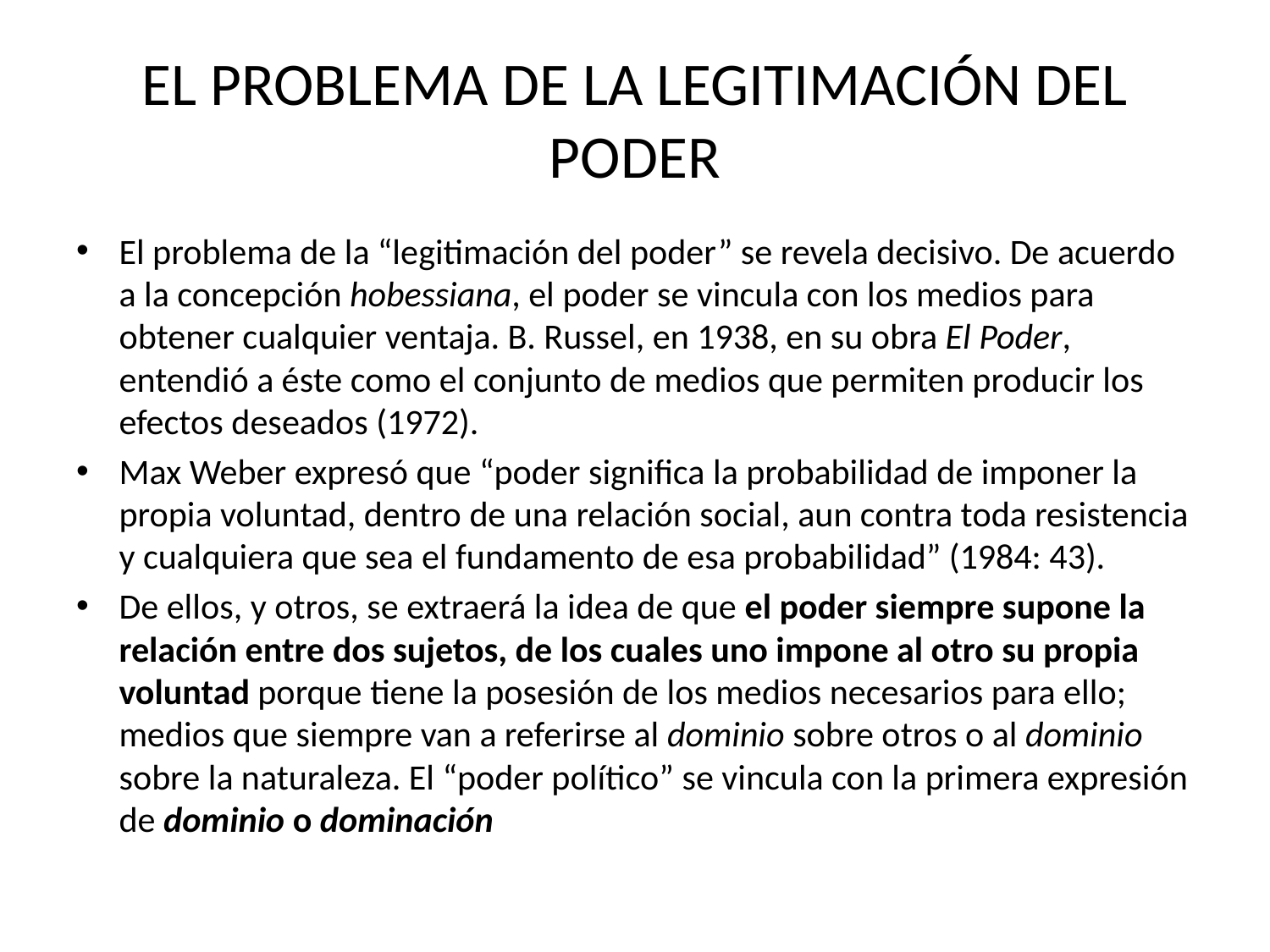

# EL PROBLEMA DE LA LEGITIMACIÓN DEL PODER
El problema de la “legitimación del poder” se revela decisivo. De acuerdo a la concepción hobessiana, el poder se vincula con los medios para obtener cualquier ventaja. B. Russel, en 1938, en su obra El Poder, entendió a éste como el conjunto de medios que permiten producir los efectos deseados (1972).
Max Weber expresó que “poder significa la probabilidad de imponer la propia voluntad, dentro de una relación social, aun contra toda resistencia y cualquiera que sea el fundamento de esa probabilidad” (1984: 43).
De ellos, y otros, se extraerá la idea de que el poder siempre supone la relación entre dos sujetos, de los cuales uno impone al otro su propia voluntad porque tiene la posesión de los medios necesarios para ello; medios que siempre van a referirse al dominio sobre otros o al dominio sobre la naturaleza. El “poder político” se vincula con la primera expresión de dominio o dominación